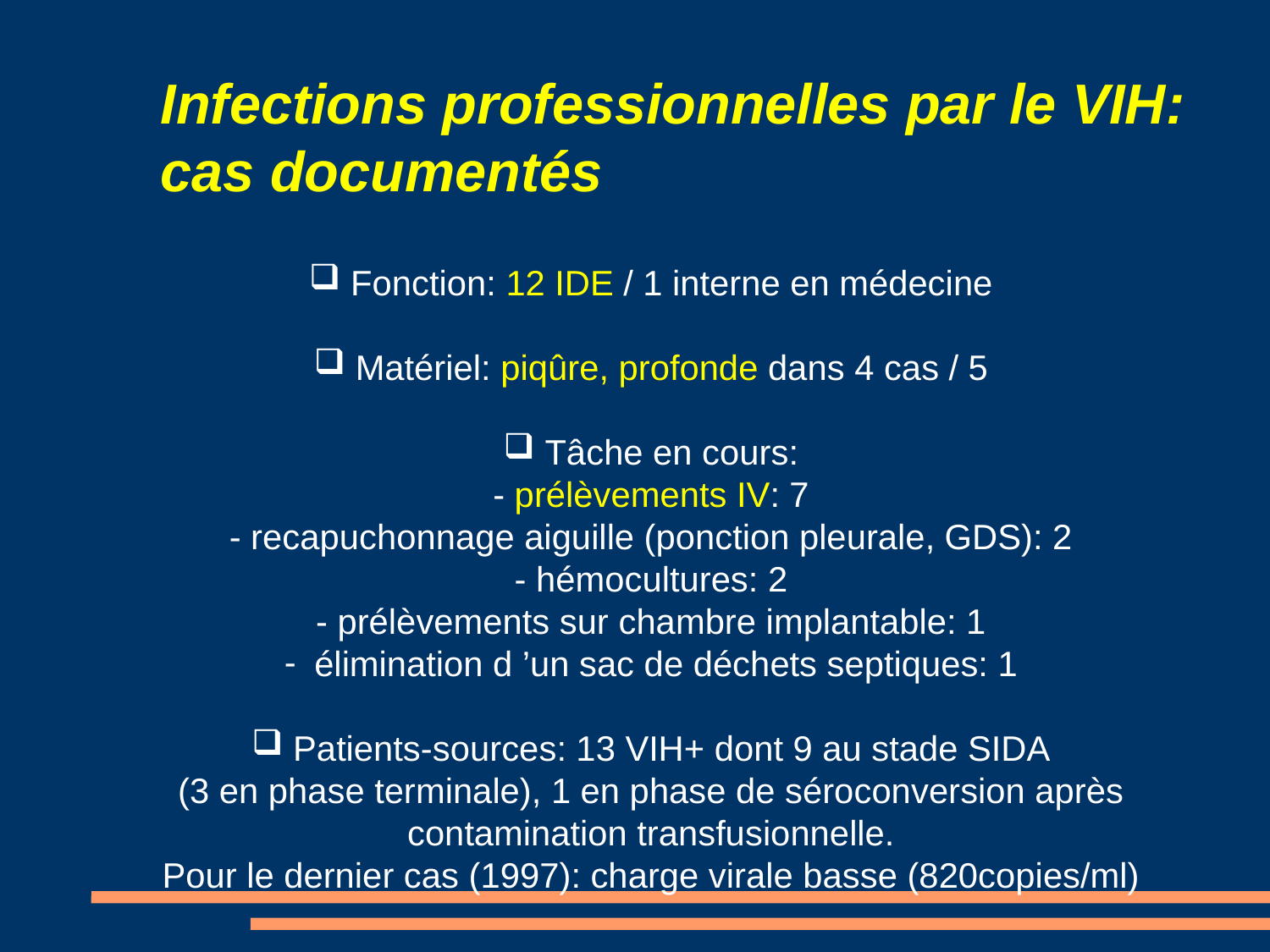

# Infections professionnelles par le VIH: cas documentés
 Fonction: 12 IDE / 1 interne en médecine

 Matériel: piqûre, profonde dans 4 cas / 5

 Tâche en cours:
- prélèvements IV: 7
- recapuchonnage aiguille (ponction pleurale, GDS): 2
- hémocultures: 2
- prélèvements sur chambre implantable: 1
élimination d ’un sac de déchets septiques: 1

 Patients-sources: 13 VIH+ dont 9 au stade SIDA
(3 en phase terminale), 1 en phase de séroconversion après
contamination transfusionnelle.
Pour le dernier cas (1997): charge virale basse (820copies/ml)‏